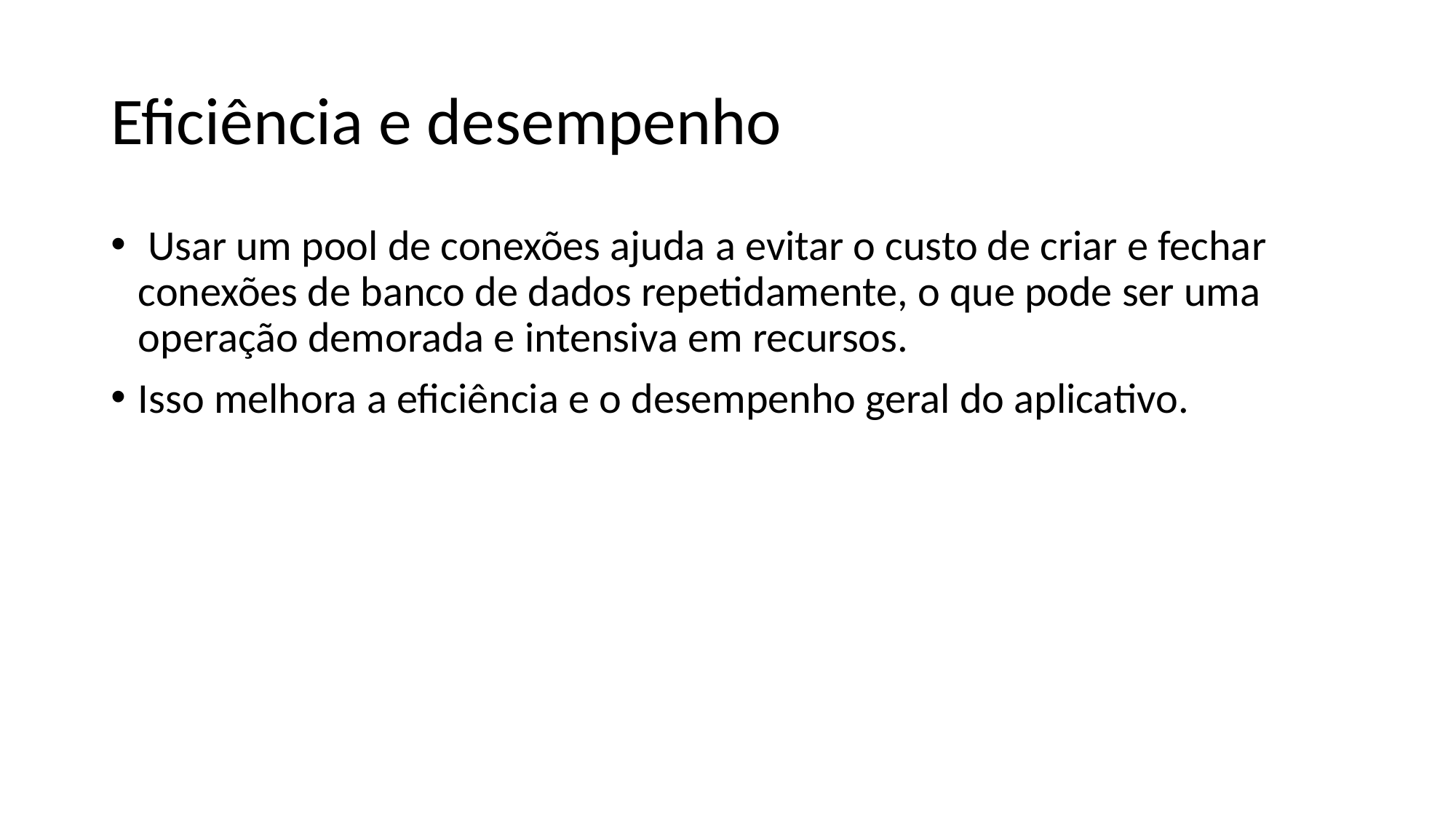

# Eficiência e desempenho
 Usar um pool de conexões ajuda a evitar o custo de criar e fechar conexões de banco de dados repetidamente, o que pode ser uma operação demorada e intensiva em recursos.
Isso melhora a eficiência e o desempenho geral do aplicativo.